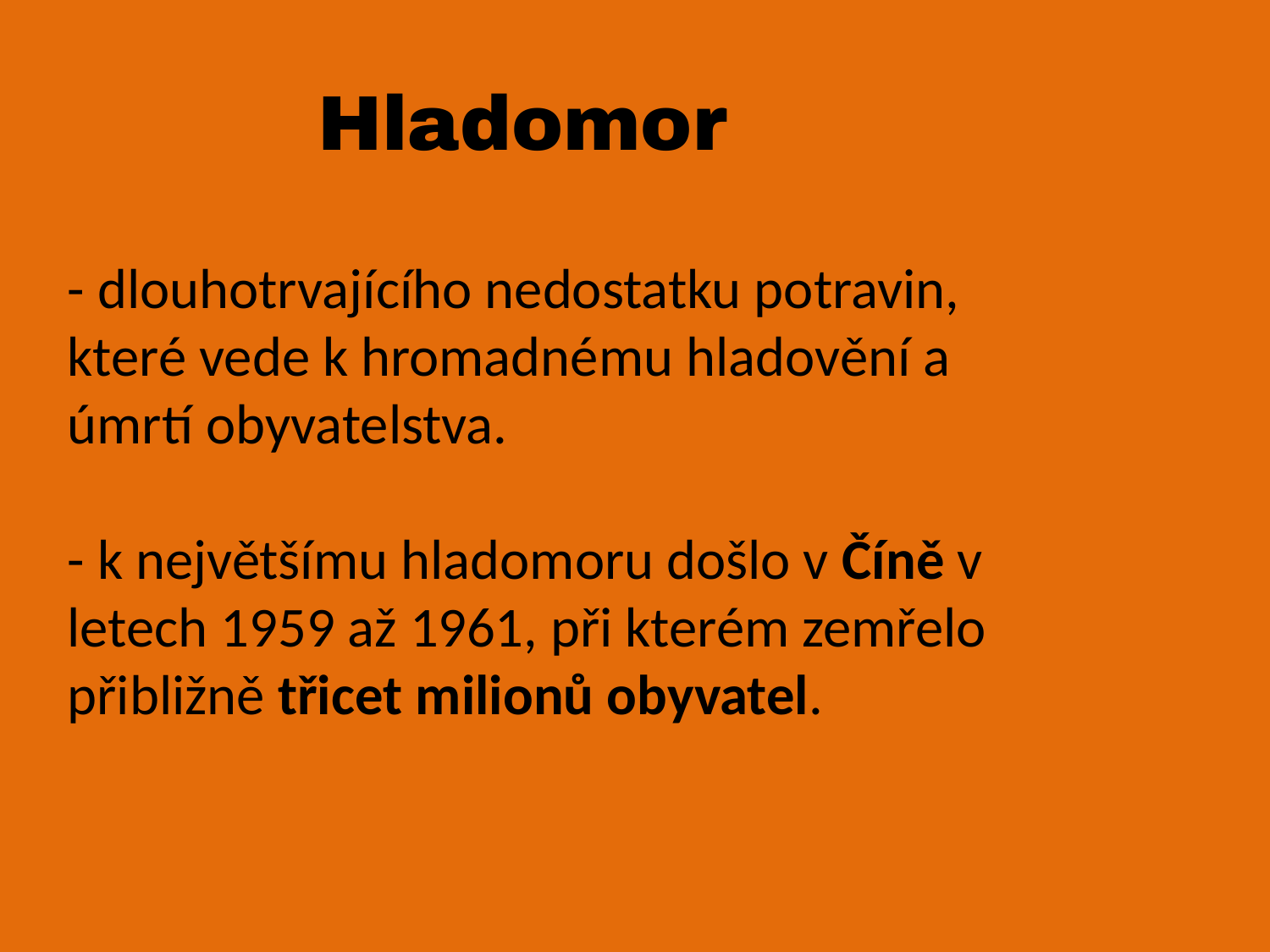

Hladomor
- dlouhotrvajícího nedostatku potravin, které vede k hromadnému hladovění a úmrtí obyvatelstva.

- k největšímu hladomoru došlo v Číně v letech 1959 až 1961, při kterém zemřelo přibližně třicet milionů obyvatel.